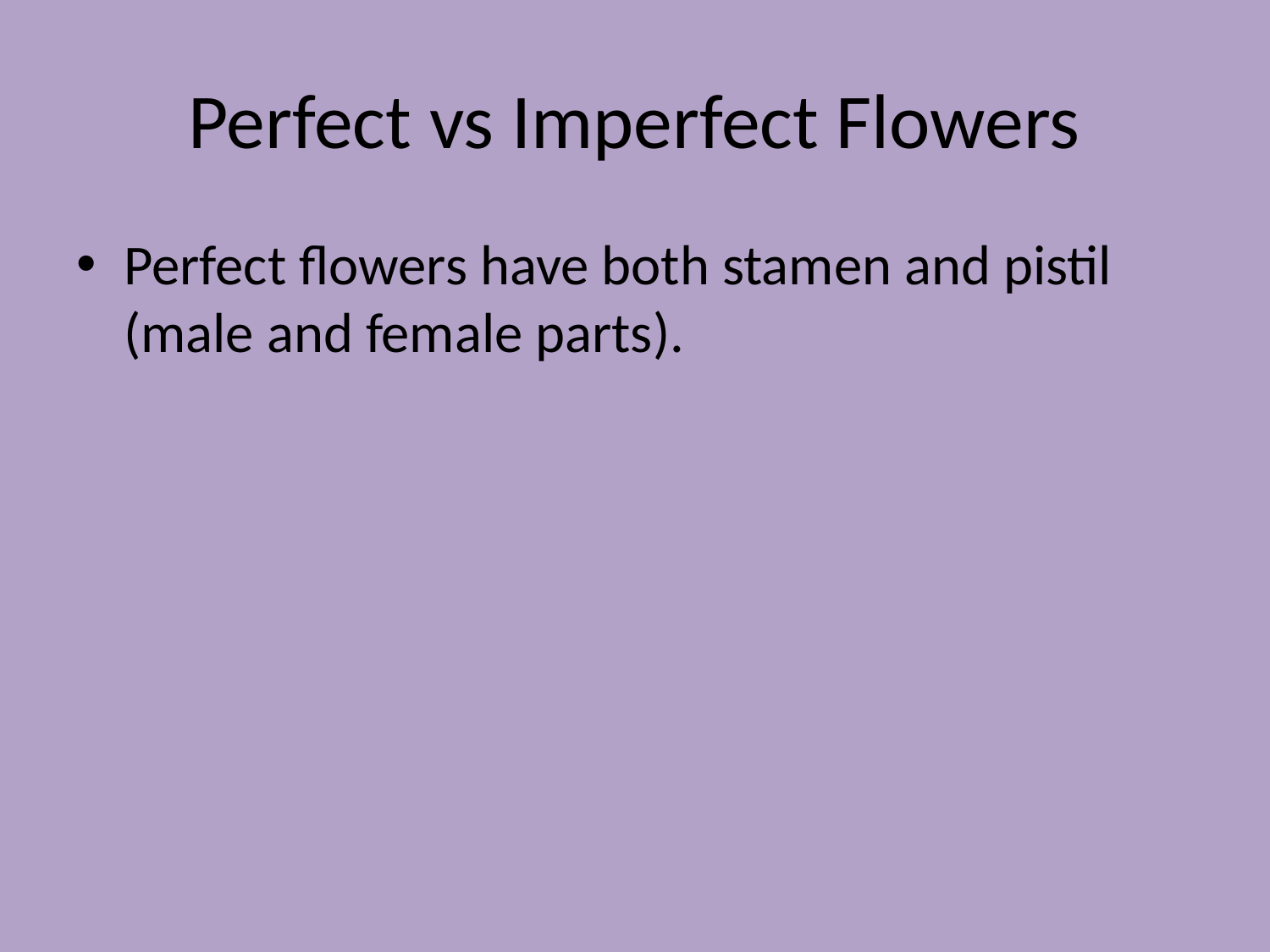

# Perfect vs Imperfect Flowers
Perfect flowers have both stamen and pistil (male and female parts).